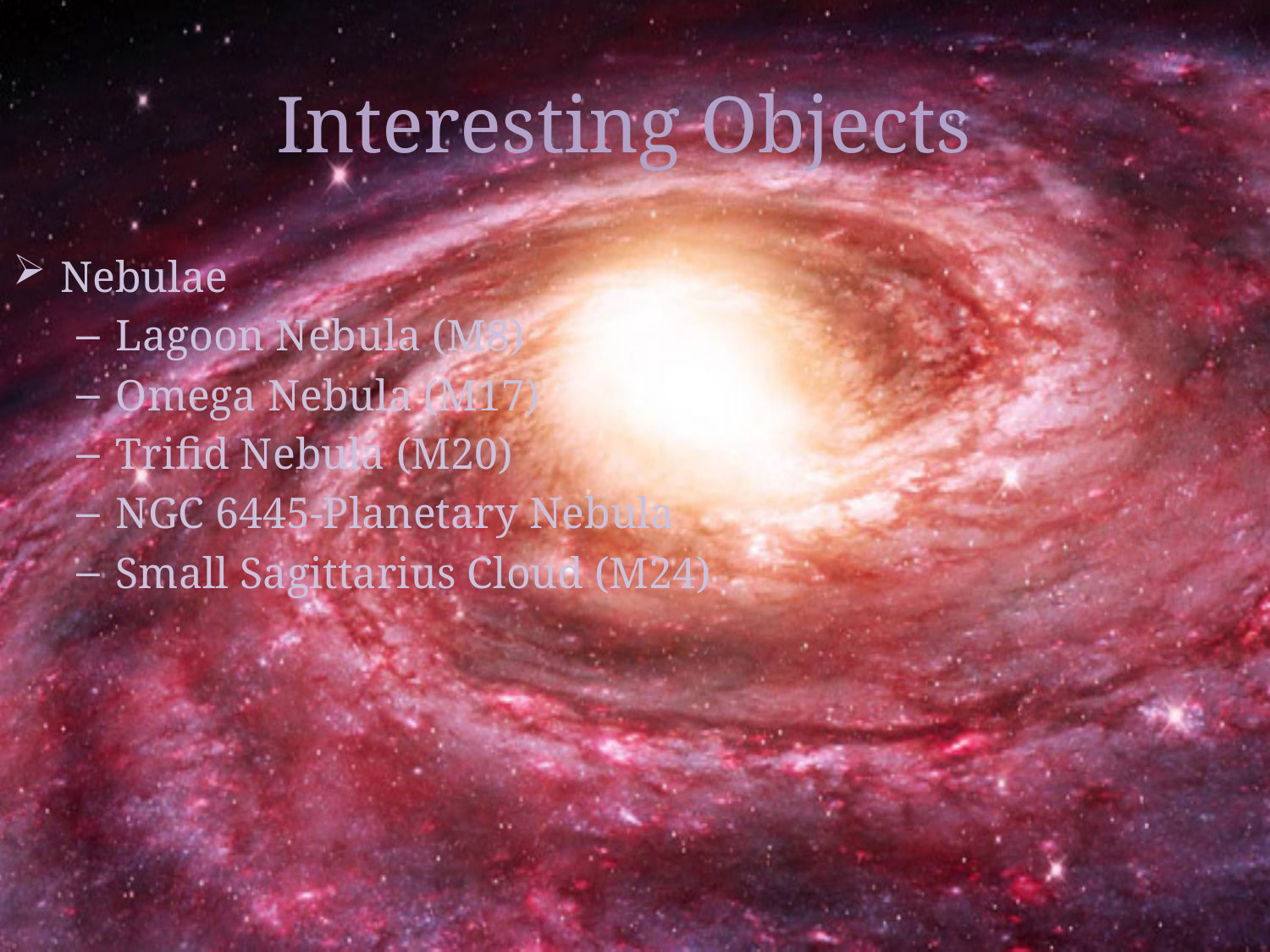

# Interesting Objects
Nebulae
Lagoon Nebula (M8)
Omega Nebula (M17)
Trifid Nebula (M20)
NGC 6445-Planetary Nebula
Small Sagittarius Cloud (M24)